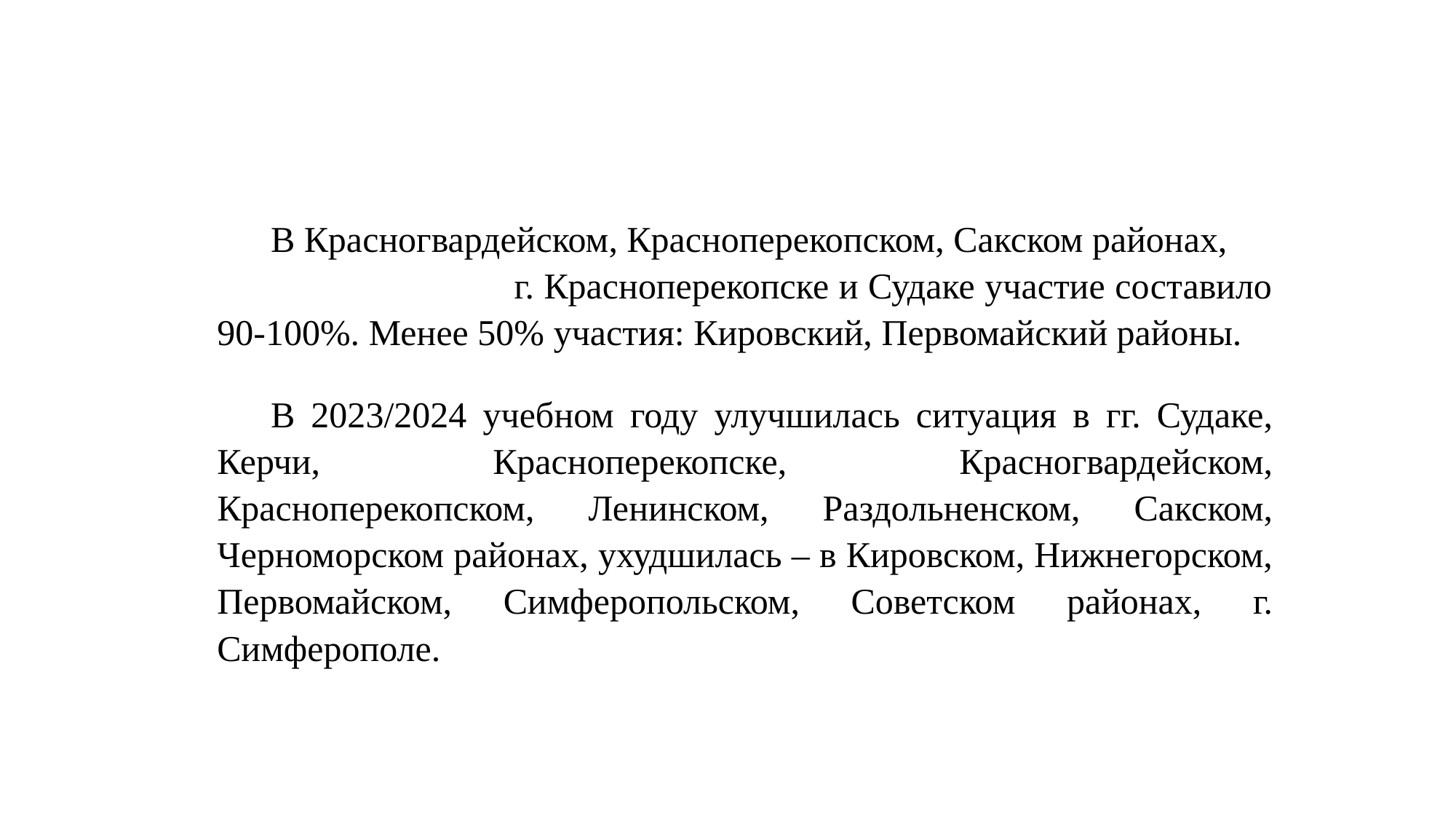

В Красногвардейском, Красноперекопском, Сакском районах,                                    г. Красноперекопске и Судаке участие составило 90-100%. Менее 50% участия: Кировский, Первомайский районы.

В 2023/2024 учебном году улучшилась ситуация в гг. Судаке, Керчи, Красноперекопске, Красногвардейском, Красноперекопском, Ленинском, Раздольненском, Сакском, Черноморском районах, ухудшилась – в Кировском, Нижнегорском, Первомайском, Симферопольском, Советском районах, г. Симферополе.